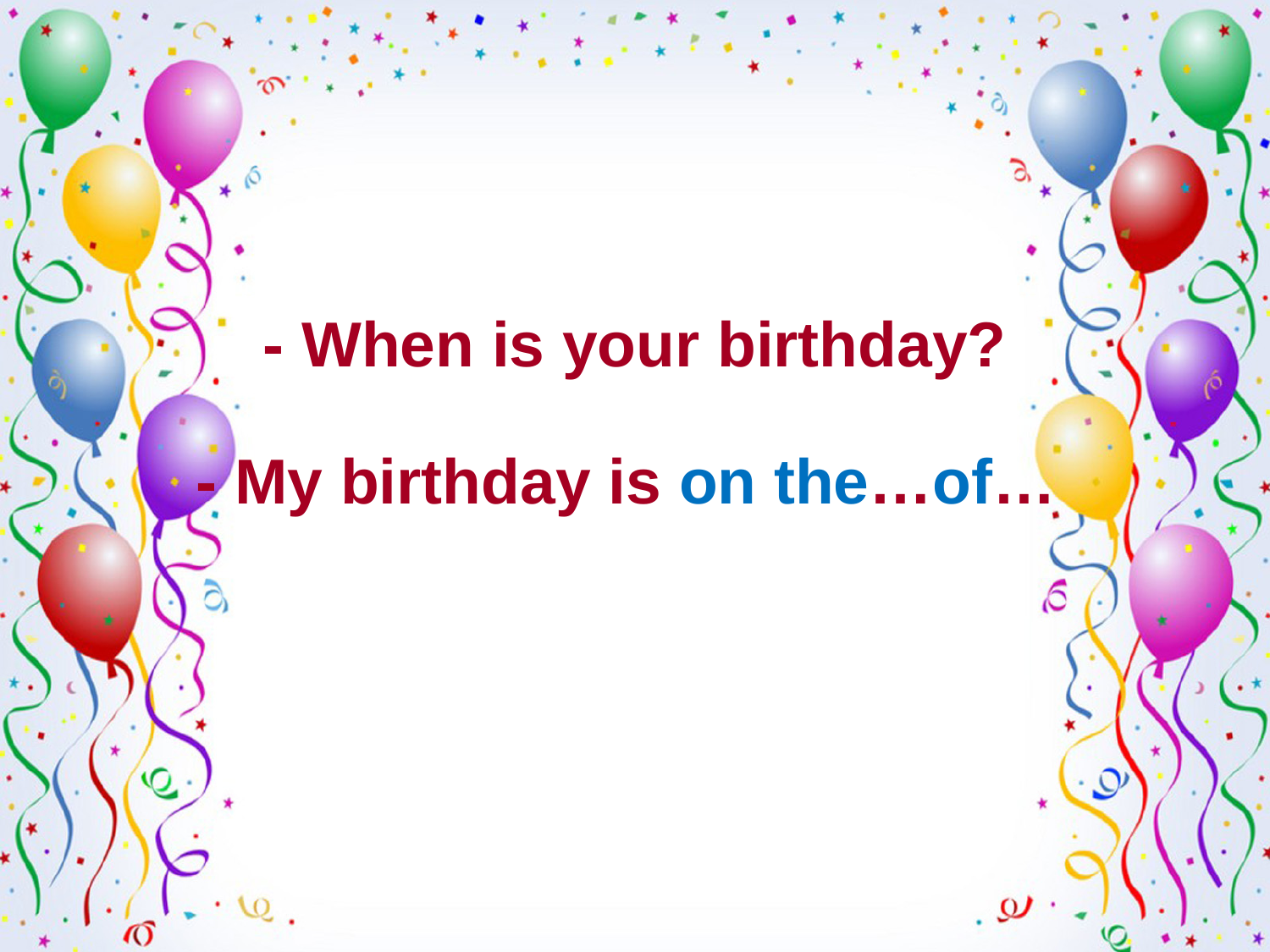

# - When is your birthday? - My birthday is on the…of…